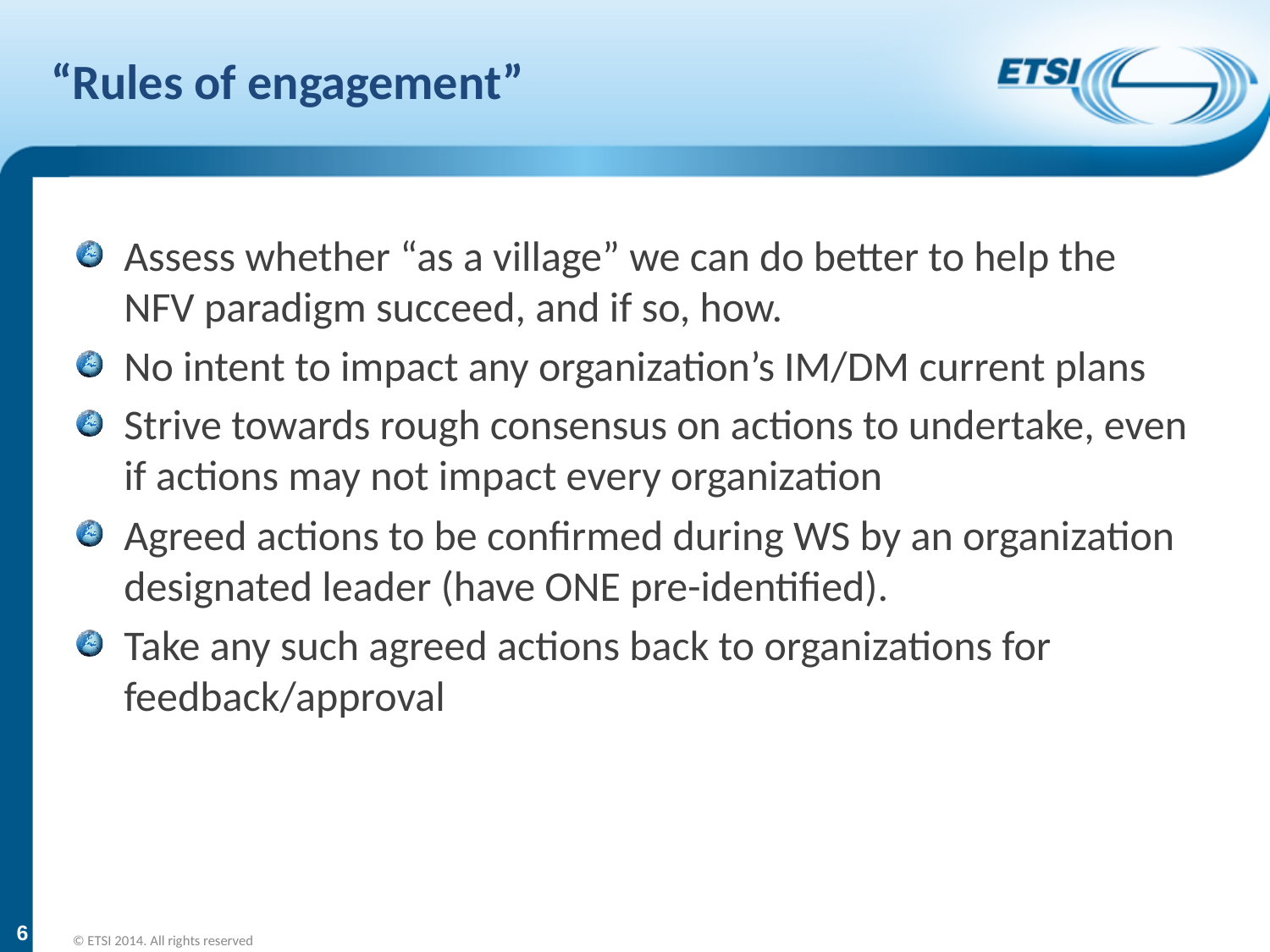

# “Rules of engagement”
Assess whether “as a village” we can do better to help the NFV paradigm succeed, and if so, how.
No intent to impact any organization’s IM/DM current plans
Strive towards rough consensus on actions to undertake, even if actions may not impact every organization
Agreed actions to be confirmed during WS by an organization designated leader (have ONE pre-identified).
Take any such agreed actions back to organizations for feedback/approval
6
© ETSI 2014. All rights reserved